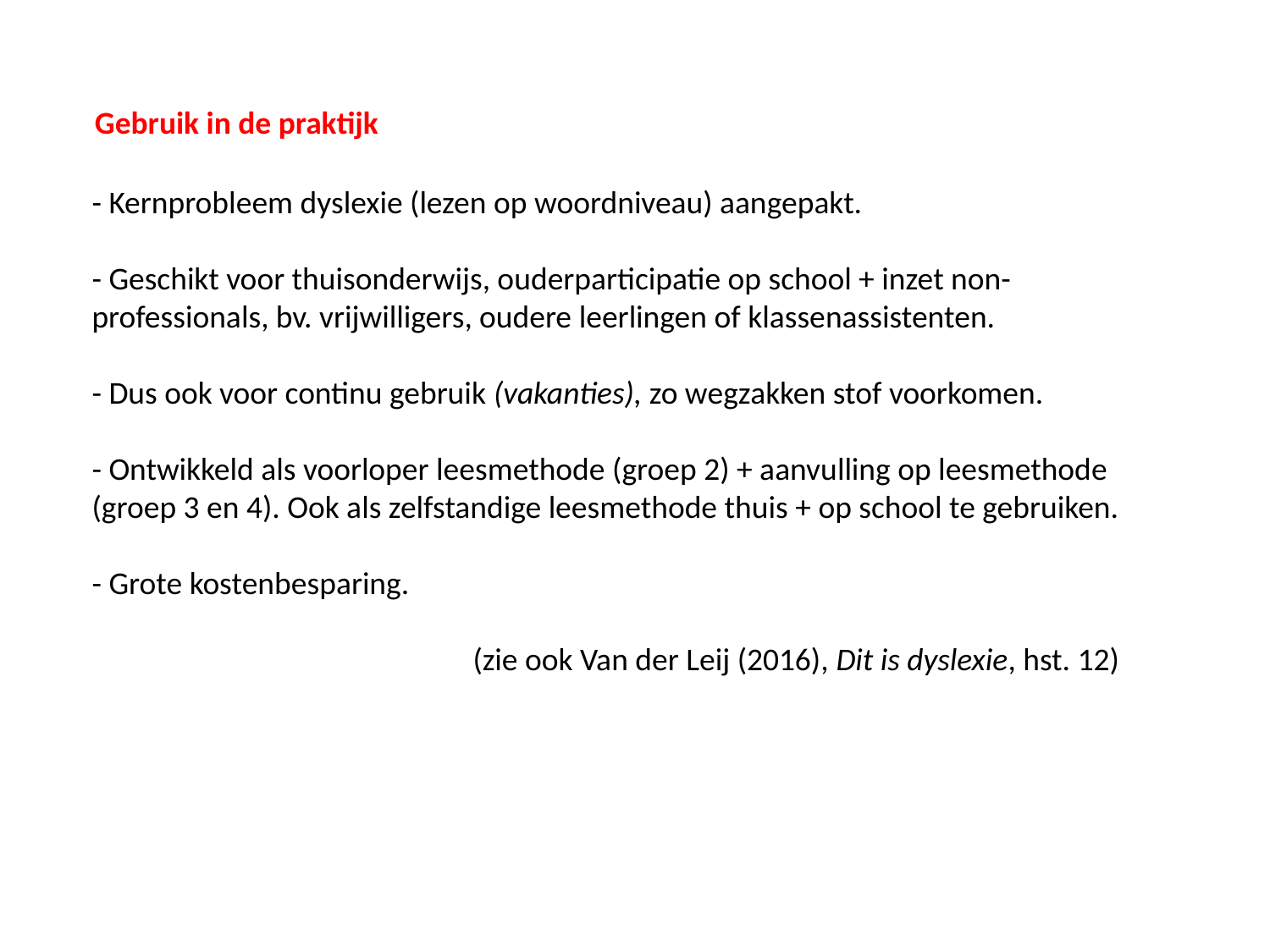

Gebruik in de praktijk
- Kernprobleem dyslexie (lezen op woordniveau) aangepakt.

- Geschikt voor thuisonderwijs, ouderparticipatie op school + inzet non-professionals, bv. vrijwilligers, oudere leerlingen of klassenassistenten.

- Dus ook voor continu gebruik (vakanties), zo wegzakken stof voorkomen.

- Ontwikkeld als voorloper leesmethode (groep 2) + aanvulling op leesmethode (groep 3 en 4). Ook als zelfstandige leesmethode thuis + op school te gebruiken.

- Grote kostenbesparing.

			(zie ook Van der Leij (2016), Dit is dyslexie, hst. 12)